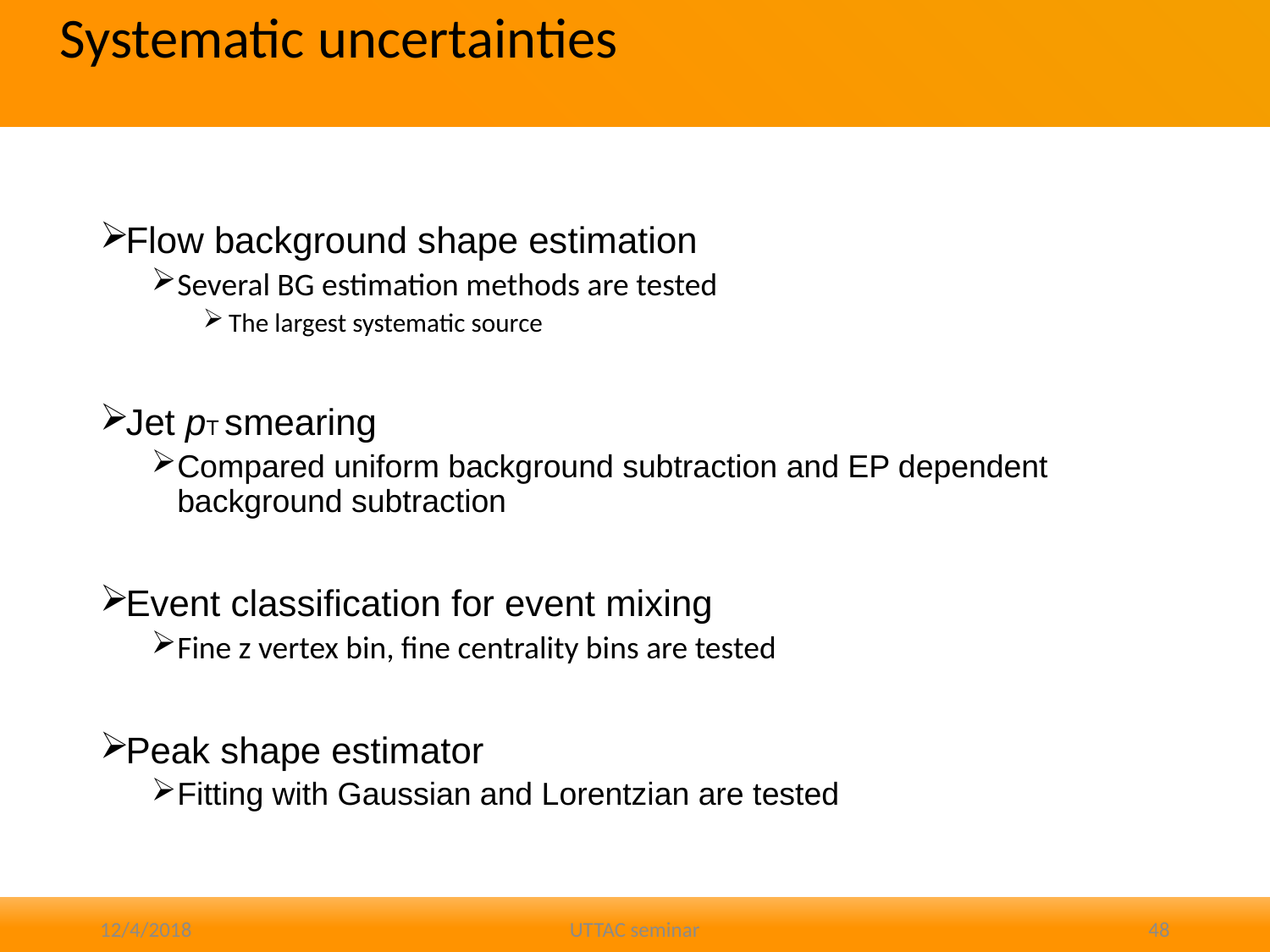

# Systematic uncertainties
Flow background shape estimation
Several BG estimation methods are tested
The largest systematic source

Jet pT smearing
Compared uniform background subtraction and EP dependent background subtraction

Event classification for event mixing
Fine z vertex bin, fine centrality bins are tested

Peak shape estimator
Fitting with Gaussian and Lorentzian are tested

12/4/2018
UTTAC seminar
48